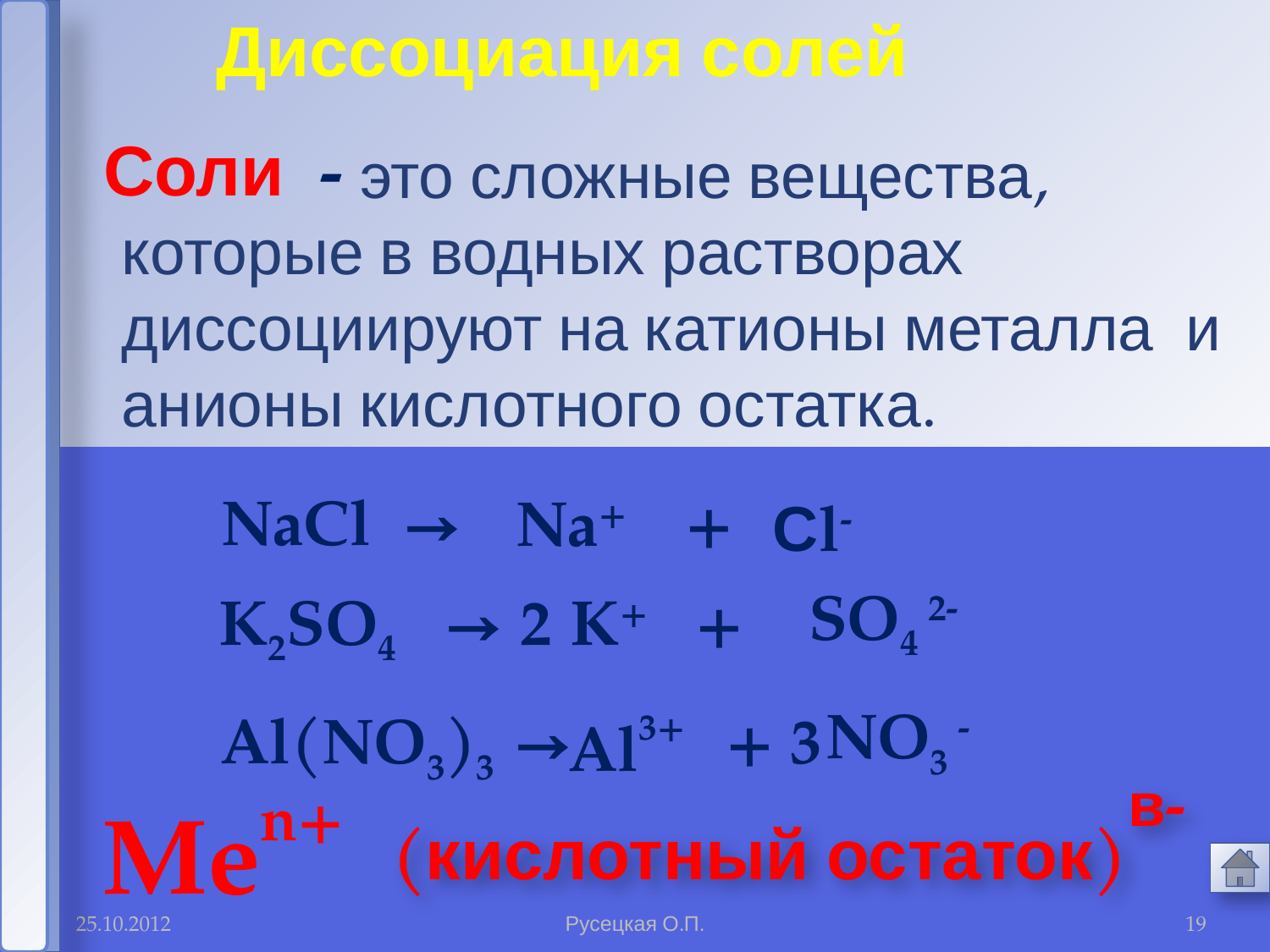

Диссоциация солей
Соли  -
               это сложные вещества,
которые в водных растворах диссоциируют на катионы металла  и анионы кислотного остатка.

 Na+
NaCl  →              +

 Сl-

Men+

K2SO4   → 2         +
   K+
SO4 2-
Al3+
Al(NO3)3  →          + 3
NO3 -
(кислотный остаток)в-

25.10.2012
Русецкая О.П.
19